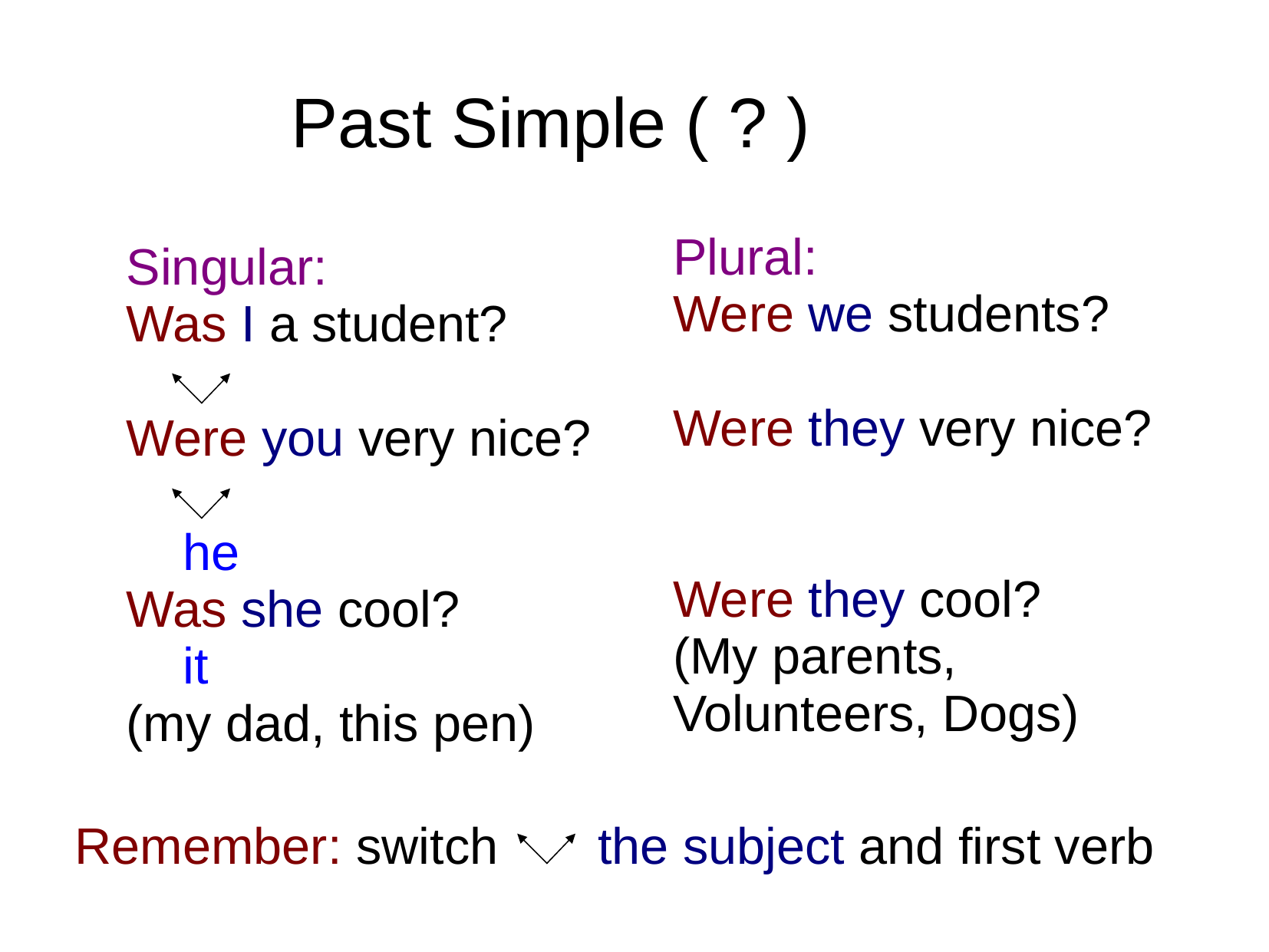

# Past Simple ( ? )
Plural:
Were we students?

Were they very nice?

Were they cool?
(My parents, Volunteers, Dogs)
Singular:
Was I a student?

Were you very nice?

    he
Was she cool?
    it
(my dad, this pen)

Remember: switch       the subject and first verb